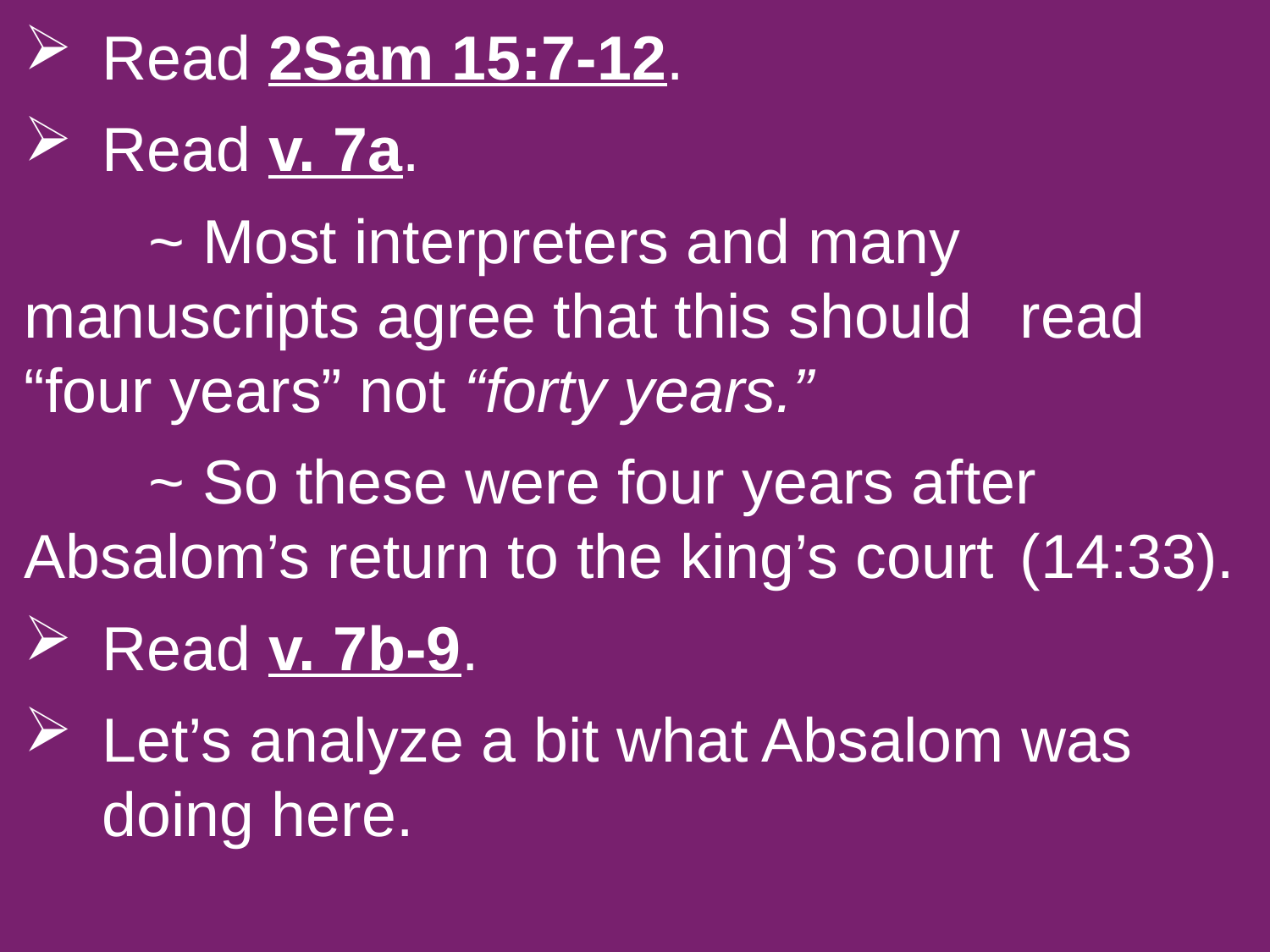

Read 2Sam 15:7-12.
Read v. 7a.
		~ Most interpreters and many 						manuscripts agree that this should 					read “four years” not “forty years.”
		~ So these were four years after 						Absalom’s return to the king’s court 					(14:33).
Read v. 7b-9.
Let’s analyze a bit what Absalom was doing here.